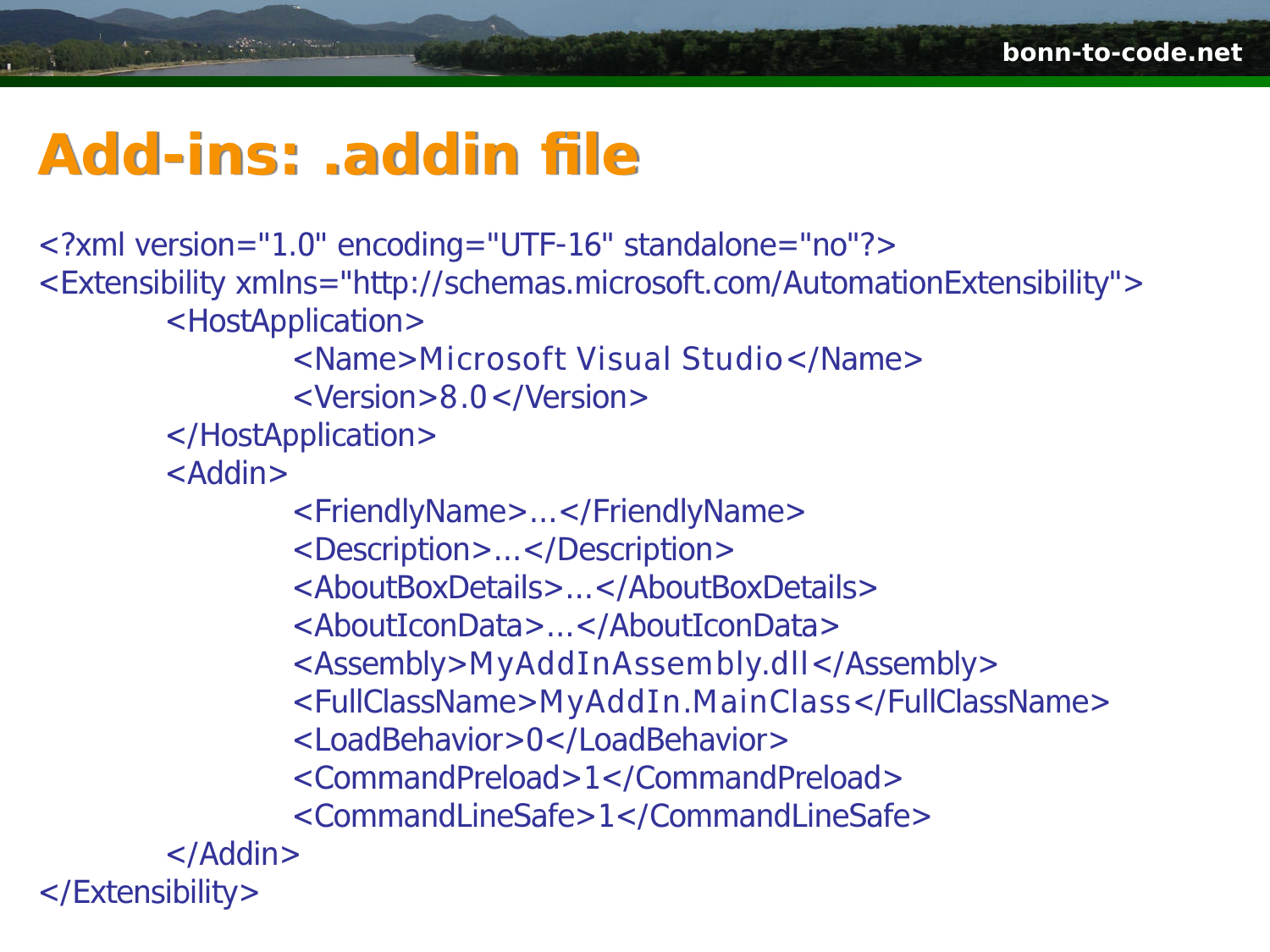

# Add-ins: .addin file
<?xml version="1.0" encoding="UTF-16" standalone="no"?>
<Extensibility xmlns="http://schemas.microsoft.com/AutomationExtensibility">
	<HostApplication>
		<Name>Microsoft Visual Studio</Name>
		<Version>8.0</Version>
	</HostApplication>
	<Addin>
		<FriendlyName>...</FriendlyName>
		<Description>...</Description>
		<AboutBoxDetails>...</AboutBoxDetails>
		<AboutIconData>...</AboutIconData>
		<Assembly>MyAddInAssembly.dll</Assembly>
		<FullClassName>MyAddIn.MainClass</FullClassName>
		<LoadBehavior>0</LoadBehavior>
		<CommandPreload>1</CommandPreload>
		<CommandLineSafe>1</CommandLineSafe>
	</Addin>
</Extensibility>